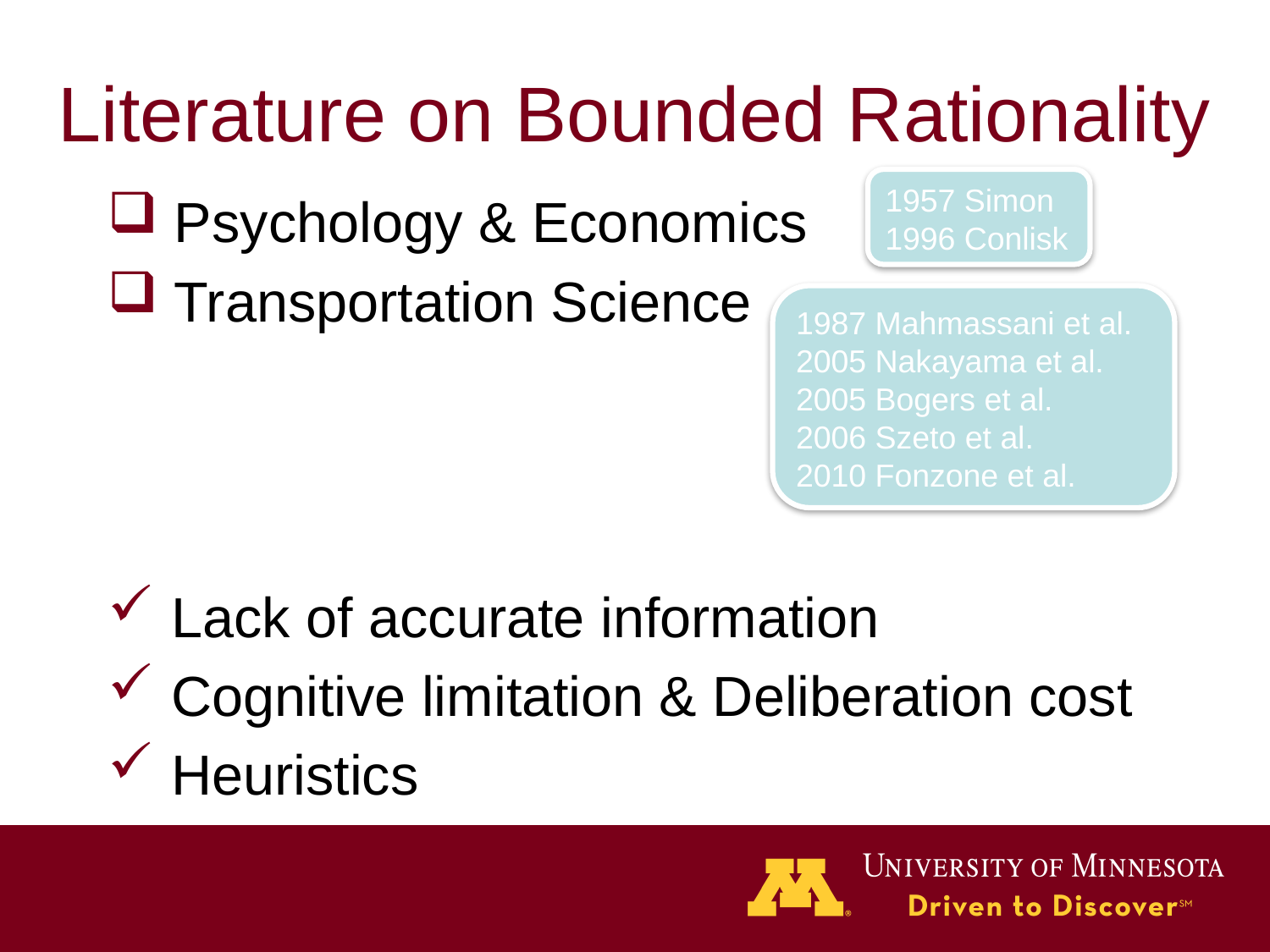

# Literature on Bounded Rationality
1957 Simon
1996 Conlisk

 Psychology & Economics
 Transportation Science

 Lack of accurate information
 Cognitive limitation & Deliberation cost
 Heuristics
1987 Mahmassani et al.
2005 Nakayama et al.
2005 Bogers et al.
2006 Szeto et al.
2010 Fonzone et al.